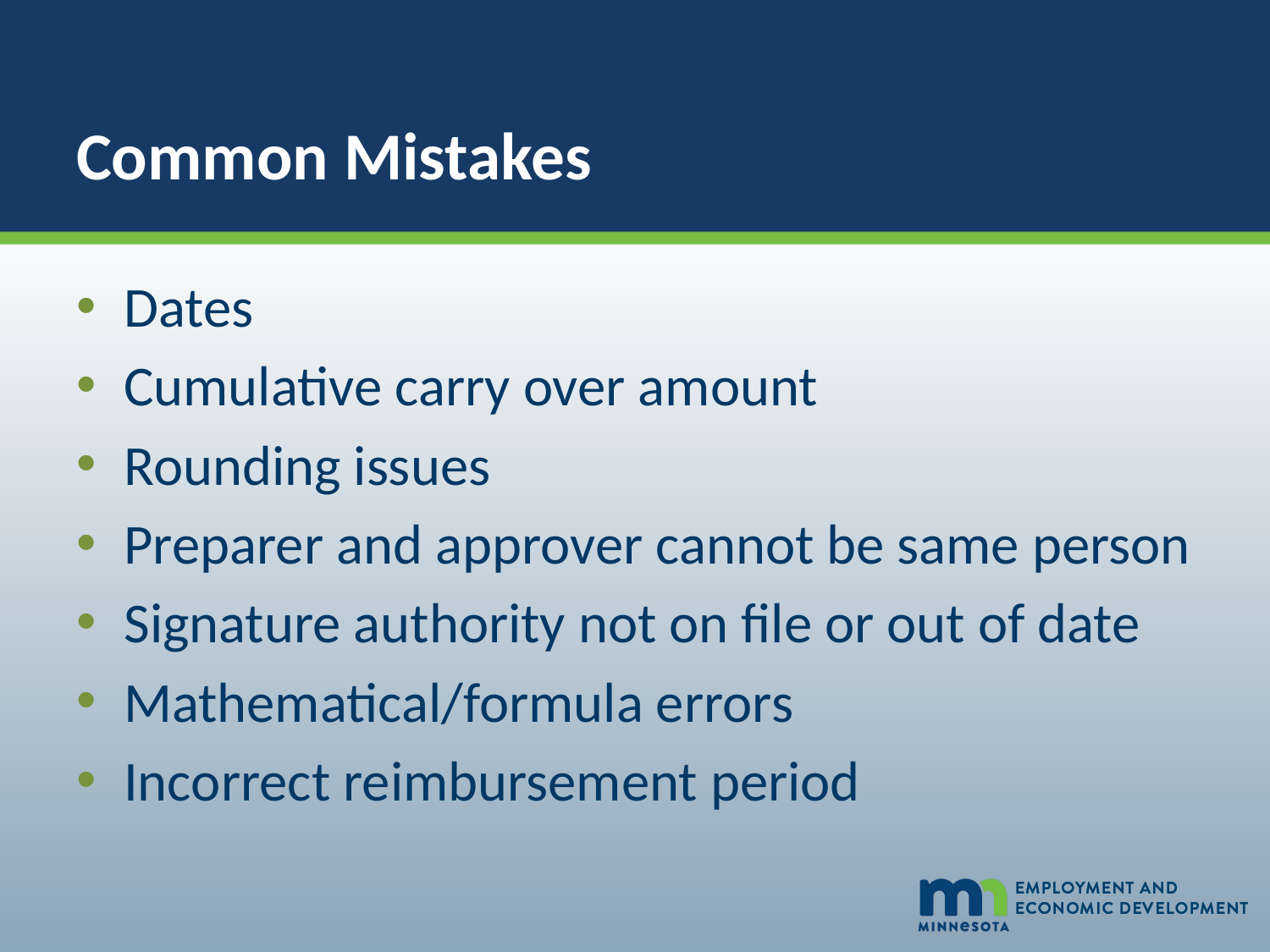

# Common Mistakes
Dates
Cumulative carry over amount
Rounding issues
Preparer and approver cannot be same person
Signature authority not on file or out of date
Mathematical/formula errors
Incorrect reimbursement period